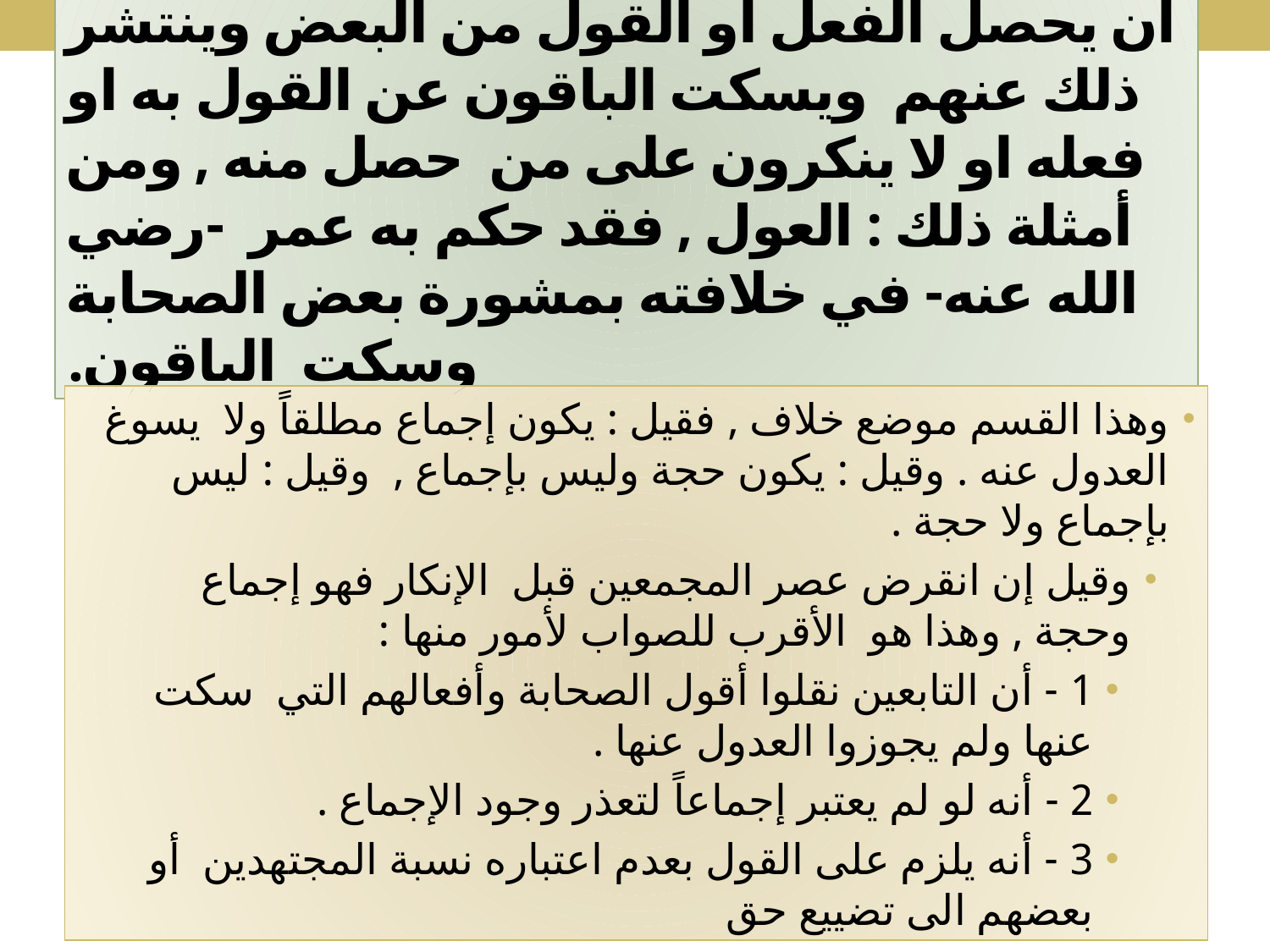

أصول فقه 1 - وفاء بنت محمد العيسى
# أن يحصل الفعل او القول من البعض وينتشر ذلك عنهم  ويسكت الباقون عن القول به او فعله او لا ينكرون على من  حصل منه , ومن أمثلة ذلك : العول , فقد حكم به عمر  -رضي الله عنه- في خلافته بمشورة بعض الصحابة وسكت  الباقون.
وهذا القسم موضع خلاف , فقيل : يكون إجماع مطلقاً ولا  يسوغ العدول عنه . وقيل : يكون حجة وليس بإجماع ,  وقيل : ليس بإجماع ولا حجة .
وقيل إن انقرض عصر المجمعين قبل  الإنكار فهو إجماع وحجة , وهذا هو  الأقرب للصواب لأمور منها :
1 - أن التابعين نقلوا أقول الصحابة وأفعالهم التي  سكت عنها ولم يجوزوا العدول عنها .
2 - أنه لو لم يعتبر إجماعاً لتعذر وجود الإجماع .
3 - أنه يلزم على القول بعدم اعتباره نسبة المجتهدين  أو بعضهم الى تضييع حق